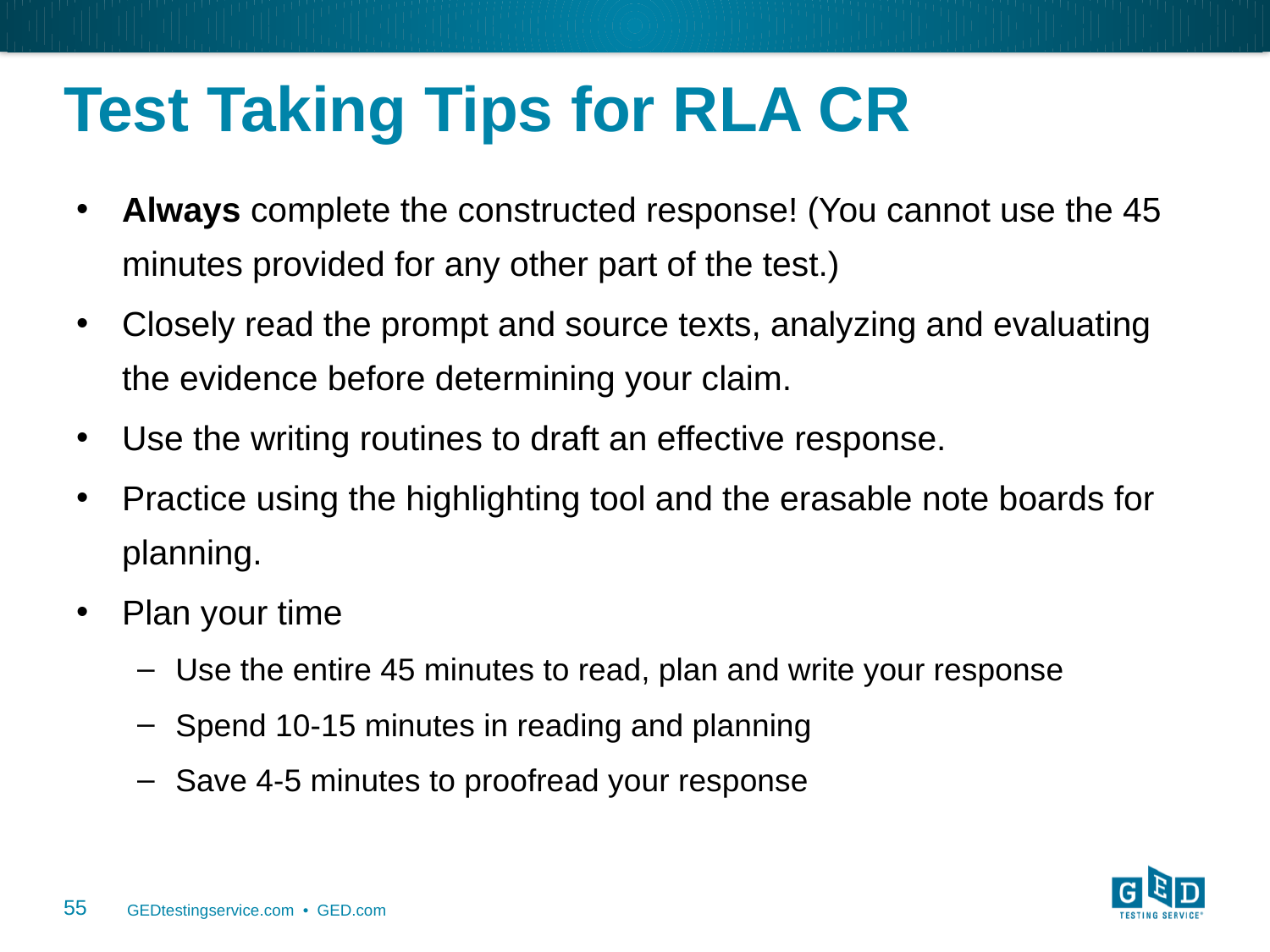

55
# Test Taking Tips for RLA CR
Always complete the constructed response! (You cannot use the 45 minutes provided for any other part of the test.)
Closely read the prompt and source texts, analyzing and evaluating the evidence before determining your claim.
Use the writing routines to draft an effective response.
Practice using the highlighting tool and the erasable note boards for planning.
Plan your time
Use the entire 45 minutes to read, plan and write your response
Spend 10-15 minutes in reading and planning
Save 4-5 minutes to proofread your response